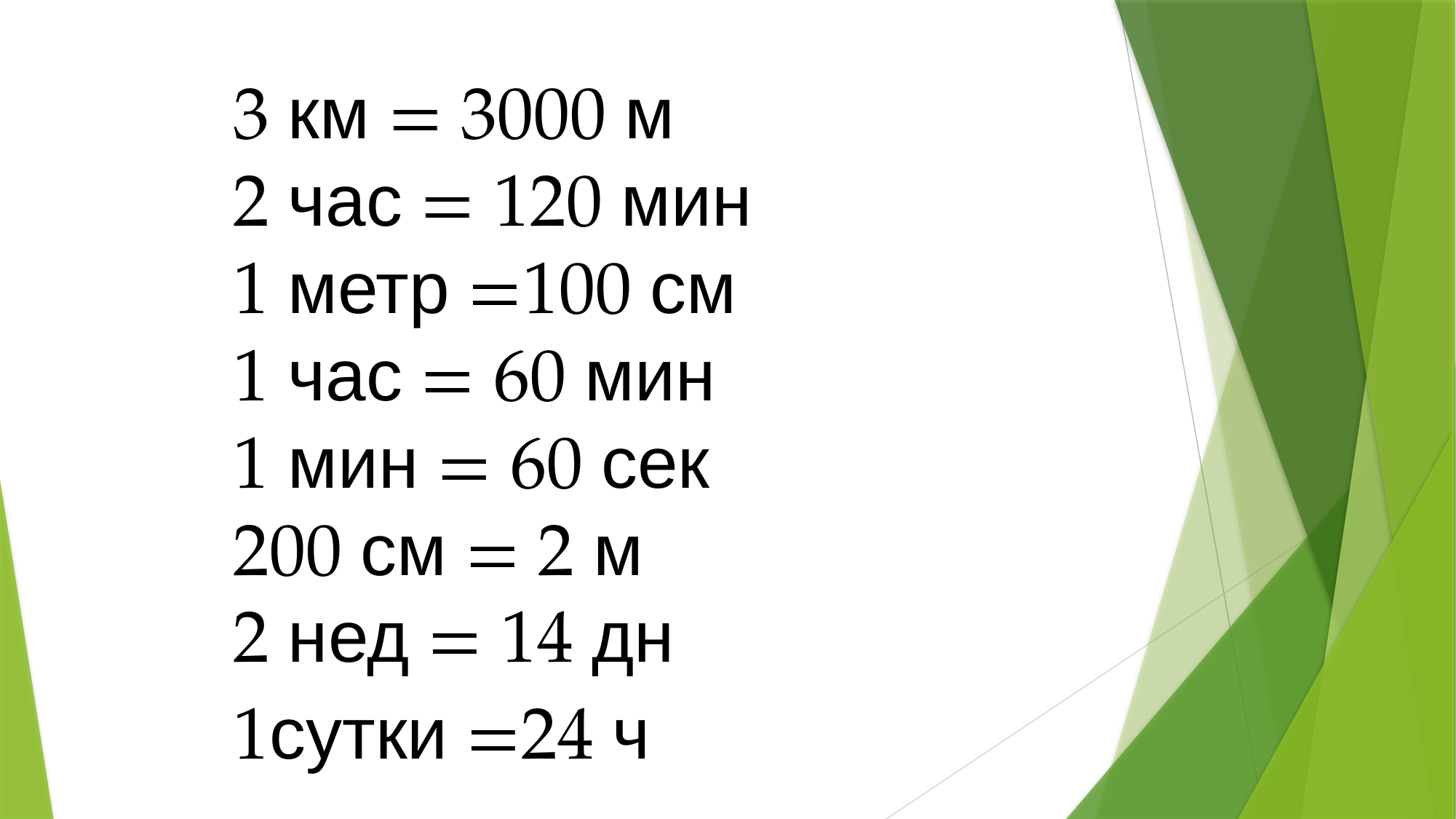

3 км = 3000 м
2 час = 120 мин
1 метр =100 см
1 час = 60 мин
1 мин = 60 сек
200 см = 2 м
2 нед = 14 дн
1сутки =24 ч